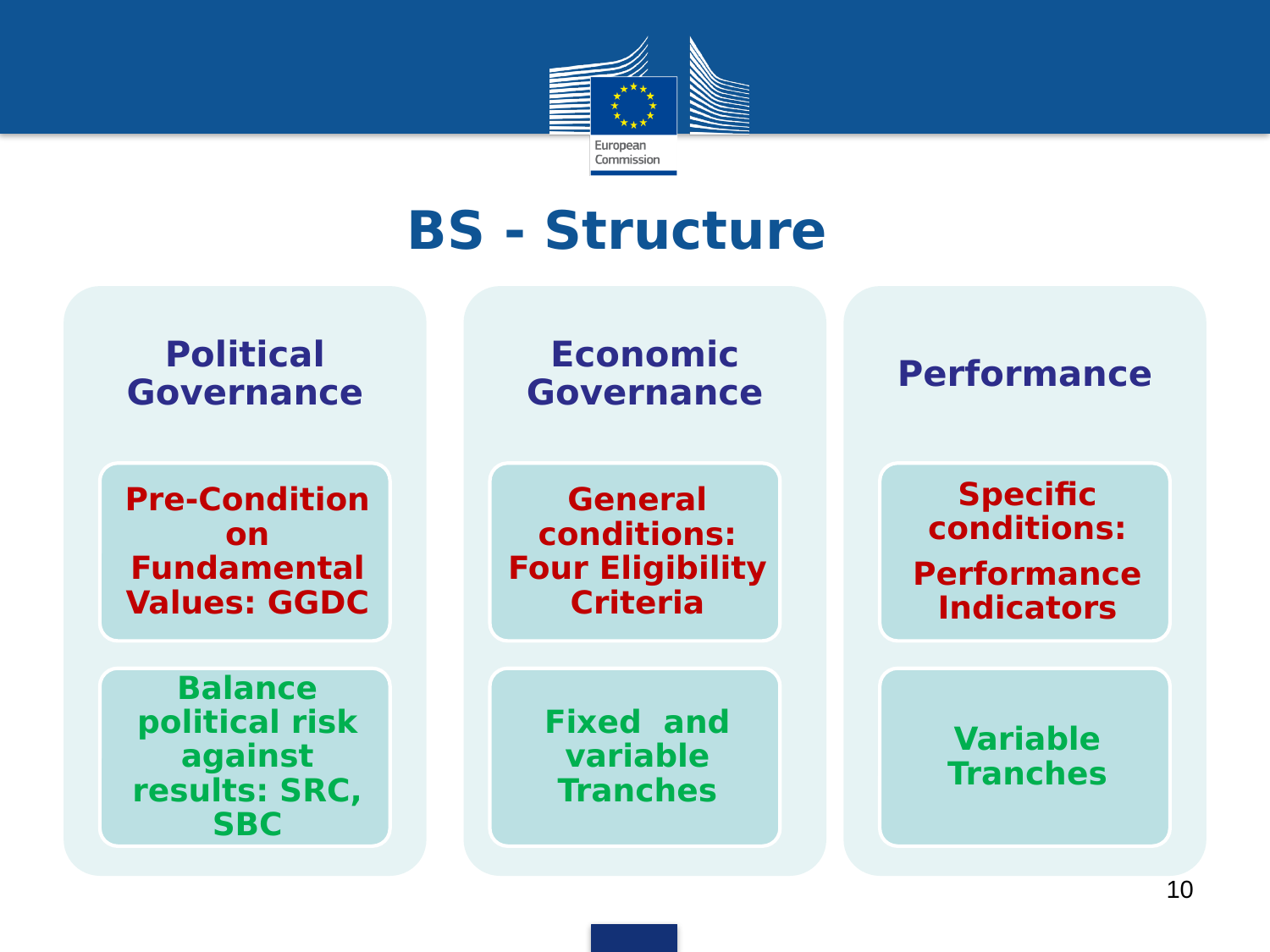

# BS - Structure
Political Governance
Pre-Condition on Fundamental Values: GGDC
Balance political risk against results: SRC, SBC
Economic Governance
General conditions: Four Eligibility Criteria
Fixed  and variable Tranches
Performance
Specific conditions:
Performance Indicators
Variable Tranches

10